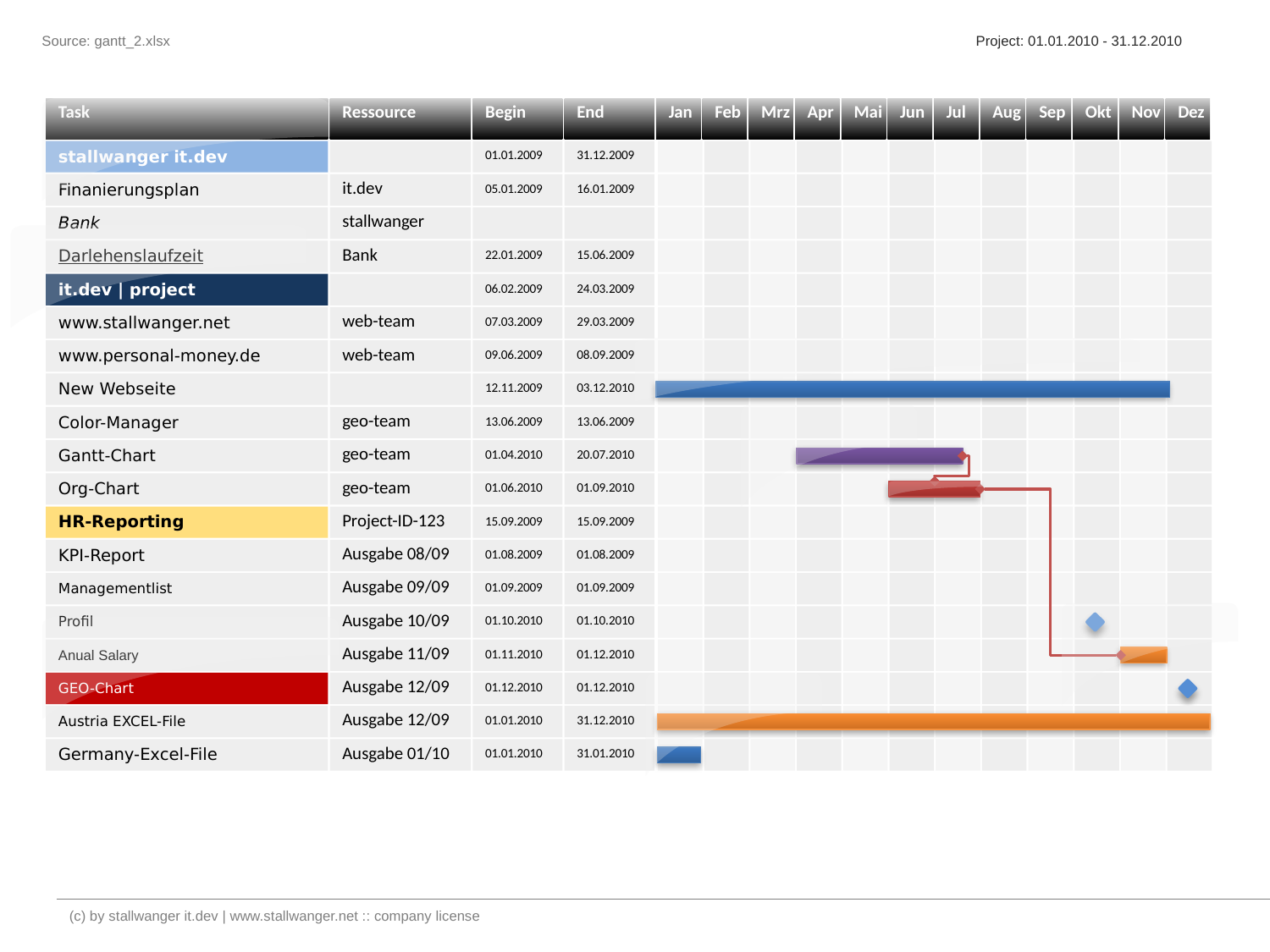

Source: gantt_2.xlsx
Project: 01.01.2010 - 31.12.2010

Task
Ressource
Begin
End
Jan
Feb
Mrz
Apr
Mai
Jun
Jul
Aug
Sep
Okt
Nov
Dez

stallwanger it.dev

01.01.2009
31.12.2009

Finanierungsplan
it.dev
05.01.2009
16.01.2009
stallwanger

Bank

Darlehenslaufzeit
Bank
22.01.2009
15.06.2009

it.dev | project

06.02.2009
24.03.2009
www.stallwanger.net
web-team

07.03.2009
29.03.2009

www.personal-money.de
web-team

09.06.2009
08.09.2009

New Webseite

12.11.2009
03.12.2010

geo-team

Color-Manager
13.06.2009
13.06.2009
geo-team

Gantt-Chart
01.04.2010
20.07.2010

geo-team

Org-Chart
01.06.2010
01.09.2010

Project-ID-123

HR-Reporting
15.09.2009
15.09.2009
Ausgabe 08/09

KPI-Report
01.08.2009
01.08.2009
Ausgabe 09/09

Managementlist
01.09.2009
01.09.2009

Ausgabe 10/09

Profil
01.10.2010
01.10.2010

Ausgabe 11/09

Anual Salary
01.11.2010
01.12.2010

Ausgabe 12/09

GEO-Chart
01.12.2010
01.12.2010

Austria EXCEL-File
Ausgabe 12/09

01.01.2010
31.12.2010

Germany-Excel-File
Ausgabe 01/10

01.01.2010
31.01.2010

 (c) by stallwanger it.dev | www.stallwanger.net :: company license